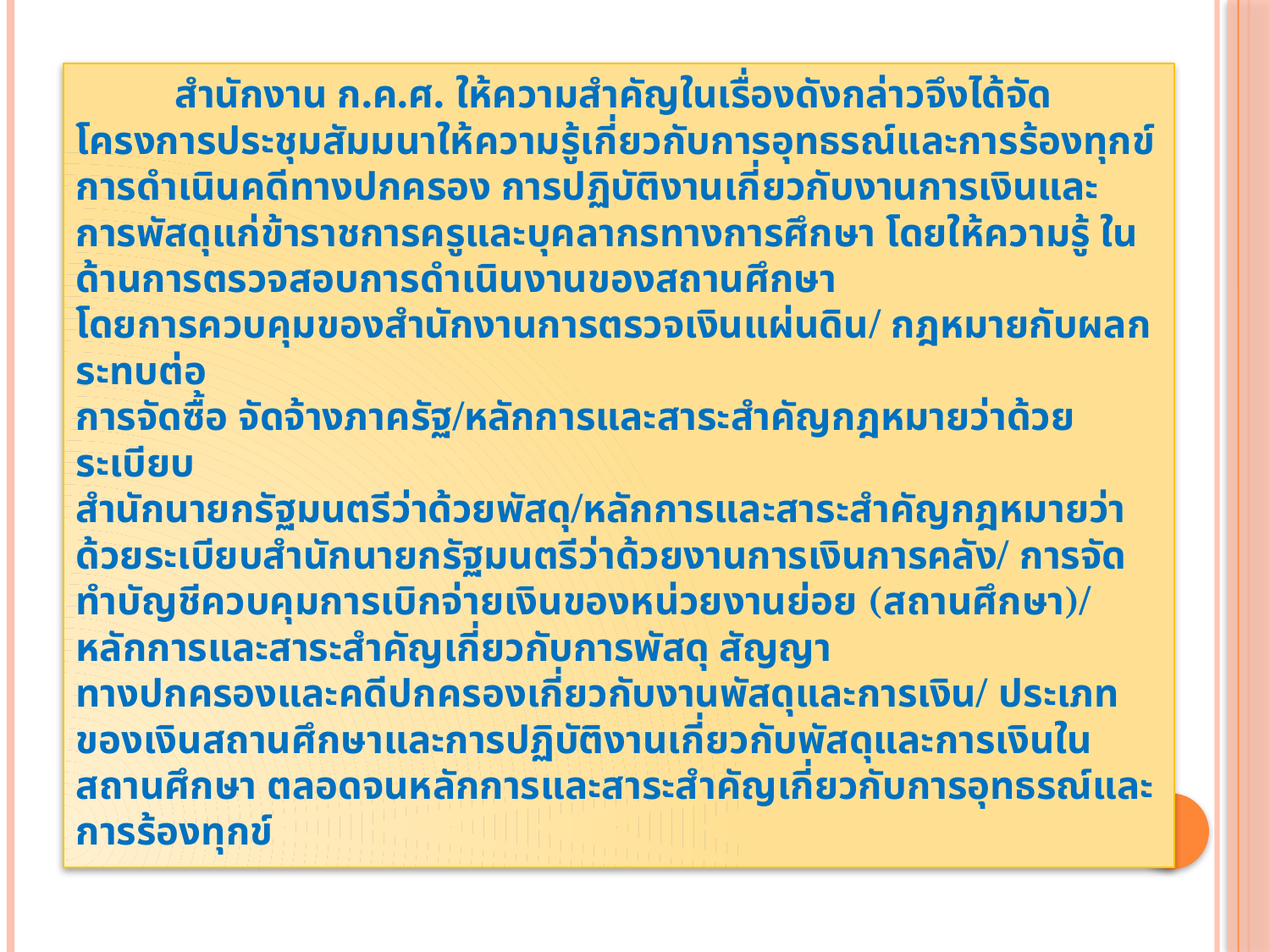

สำนักงาน ก.ค.ศ. ให้ความสำคัญในเรื่องดังกล่าวจึงได้จัดโครงการประชุมสัมมนาให้ความรู้เกี่ยวกับการอุทธรณ์และการร้องทุกข์ การดำเนินคดีทางปกครอง การปฏิบัติงานเกี่ยวกับงานการเงินและ การพัสดุแก่ข้าราชการครูและบุคลากรทางการศึกษา โดยให้ความรู้ ในด้านการตรวจสอบการดำเนินงานของสถานศึกษา
โดยการควบคุมของสำนักงานการตรวจเงินแผ่นดิน/ กฎหมายกับผลกระทบต่อ
การจัดซื้อ จัดจ้างภาครัฐ/หลักการและสาระสำคัญกฎหมายว่าด้วยระเบียบ
สำนักนายกรัฐมนตรีว่าด้วยพัสดุ/หลักการและสาระสำคัญกฎหมายว่าด้วยระเบียบสำนักนายกรัฐมนตรีว่าด้วยงานการเงินการคลัง/ การจัดทำบัญชีควบคุมการเบิกจ่ายเงินของหน่วยงานย่อย (สถานศึกษา)/ หลักการและสาระสำคัญเกี่ยวกับการพัสดุ สัญญา
ทางปกครองและคดีปกครองเกี่ยวกับงานพัสดุและการเงิน/ ประเภทของเงินสถานศึกษาและการปฏิบัติงานเกี่ยวกับพัสดุและการเงินในสถานศึกษา ตลอดจนหลักการและสาระสำคัญเกี่ยวกับการอุทธรณ์และการร้องทุกข์